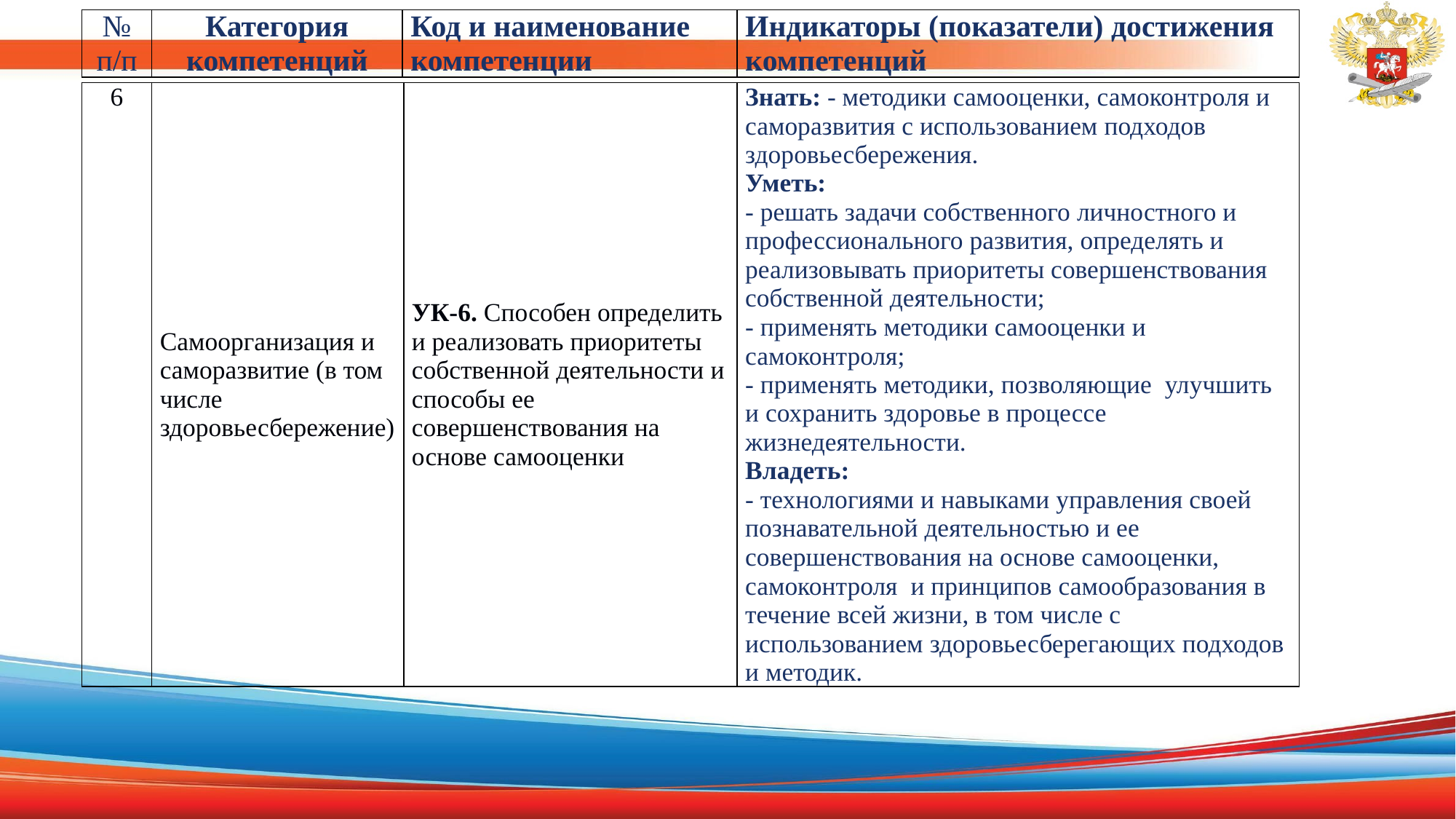

| № п/п | Категория компетенций | Код и наименование компетенции | Индикаторы (показатели) достижения компетенций |
| --- | --- | --- | --- |
| 6 | Самоорганизация и саморазвитие (в том числе здоровьесбережение) | УК-6. Способен определить и реализовать приоритеты собственной деятельности и способы ее совершенствования на основе самооценки | Знать: - методики самооценки, самоконтроля и саморазвития с использованием подходов здоровьесбережения. Уметь: - решать задачи собственного личностного и профессионального развития, определять и реализовывать приоритеты совершенствования собственной деятельности; - применять методики самооценки и самоконтроля; - применять методики, позволяющие улучшить и сохранить здоровье в процессе жизнедеятельности. Владеть: - технологиями и навыками управления своей познавательной деятельностью и ее совершенствования на основе самооценки, самоконтроля и принципов самообразования в течение всей жизни, в том числе с использованием здоровьесберегающих подходов и методик. |
| --- | --- | --- | --- |